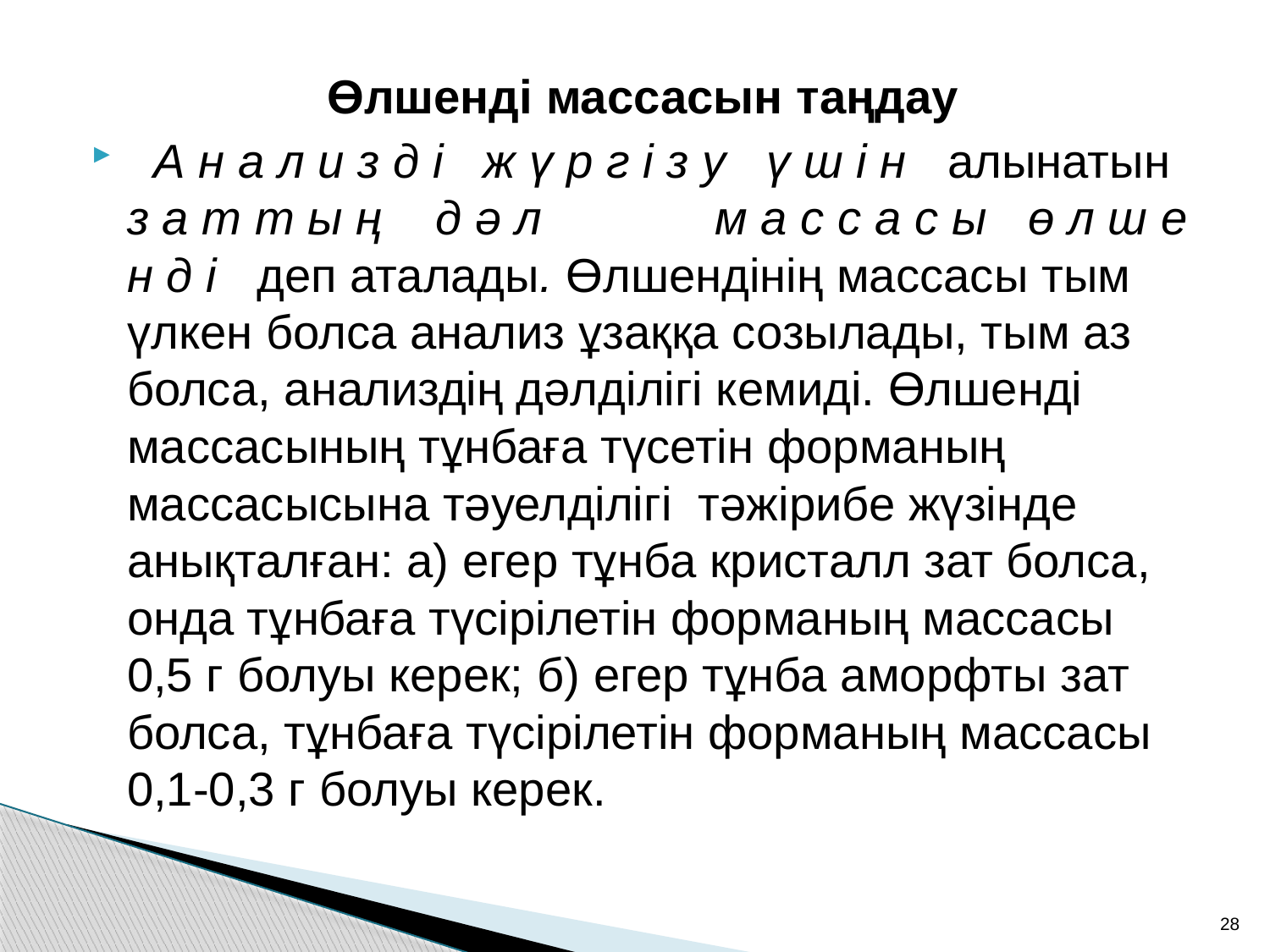

Өлшенді массасын таңдау
  А н а л и з д і   ж ү р г і з у   ү ш і н   алынатын  з а т т ы ң    д ә л             м а с с а с ы   ө л ш е н д і   деп аталады. Өлшендінің массасы тым үлкен болса анализ ұзаққа созылады, тым аз болса, анализдің дәлділігі кемиді. Өлшенді массасының тұнбаға түсетін форманың массасысына тәуелділігі  тәжірибе жүзінде анықталған: а) егер тұнба кристалл зат болса, онда тұнбаға түсірілетін форманың массасы 0,5 г болуы керек; б) егер тұнба аморфты зат болса, тұнбаға түсірілетін форманың массасы 0,1-0,3 г болуы керек.

28